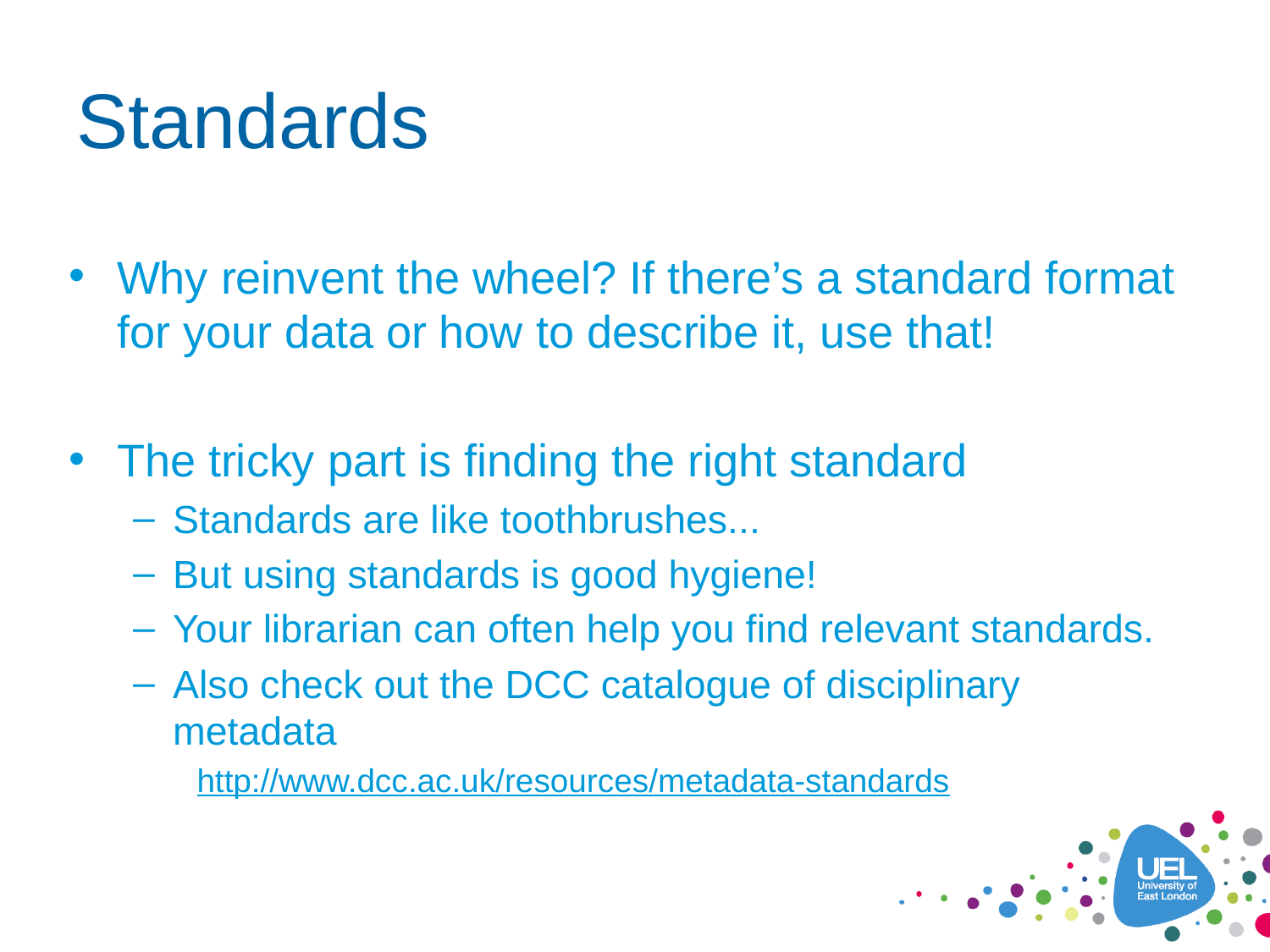

# Standards
Why reinvent the wheel? If there’s a standard format for your data or how to describe it, use that!

The tricky part is finding the right standard
Standards are like toothbrushes...
But using standards is good hygiene!
Your librarian can often help you find relevant standards.
Also check out the DCC catalogue of disciplinary metadata
http://www.dcc.ac.uk/resources/metadata-standards